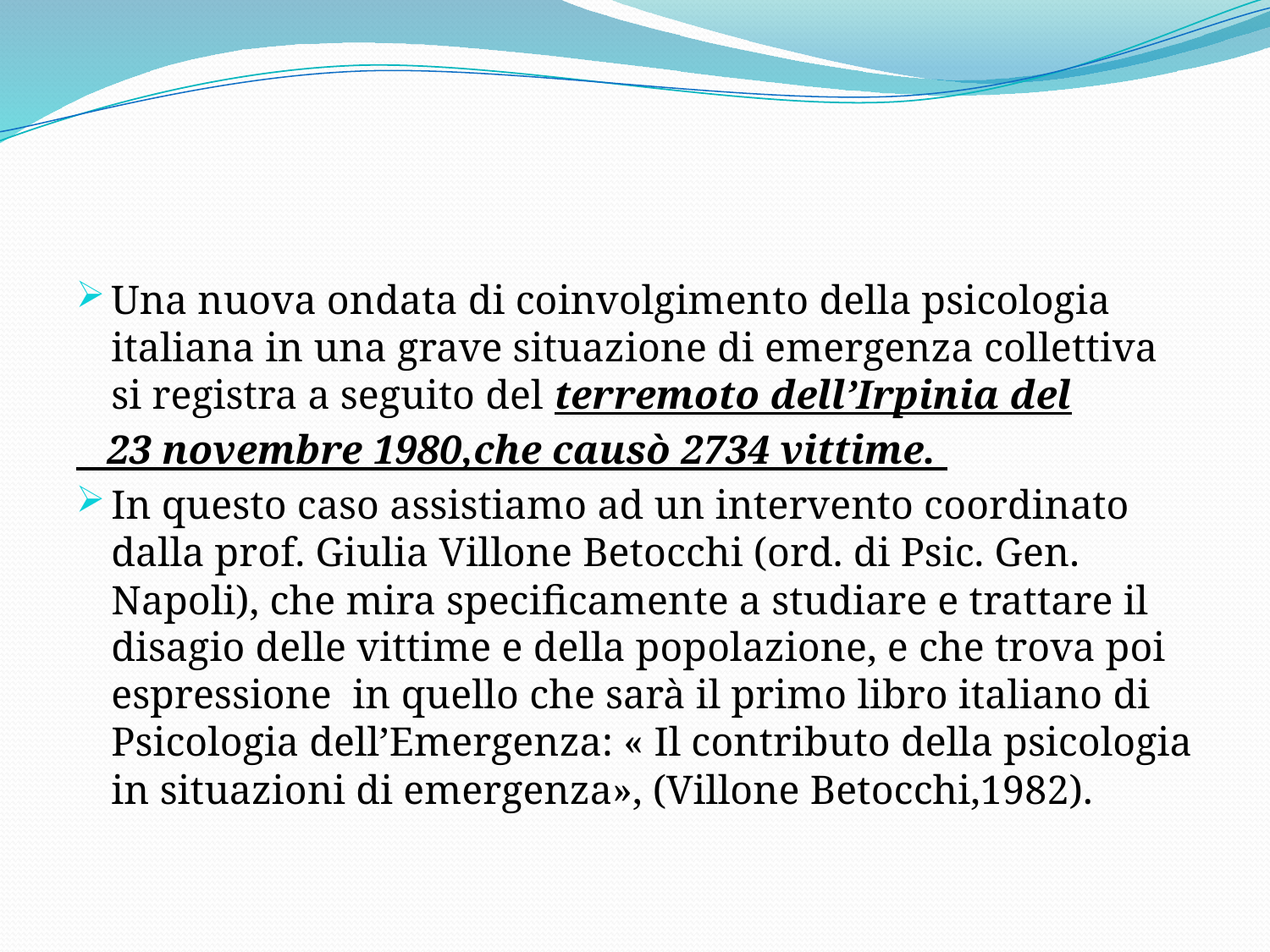

#
Una nuova ondata di coinvolgimento della psicologia italiana in una grave situazione di emergenza collettiva si registra a seguito del terremoto dell’Irpinia del
   23 novembre 1980,che causò 2734 vittime.
In questo caso assistiamo ad un intervento coordinato dalla prof. Giulia Villone Betocchi (ord. di Psic. Gen. Napoli), che mira specificamente a studiare e trattare il disagio delle vittime e della popolazione, e che trova poi espressione  in quello che sarà il primo libro italiano di Psicologia dell’Emergenza: « Il contributo della psicologia in situazioni di emergenza», (Villone Betocchi,1982).